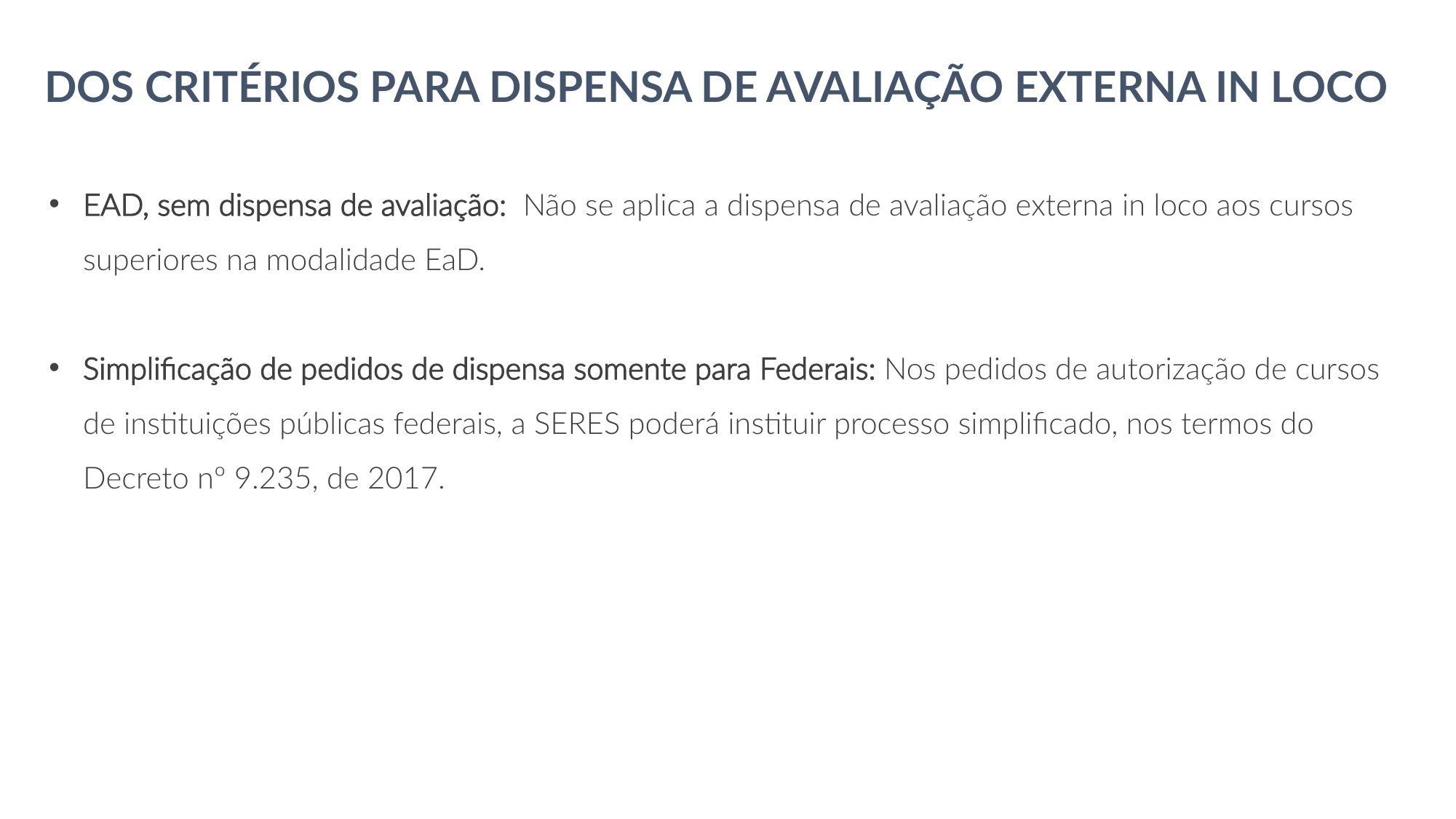

DOS CRITÉRIOS PARA DISPENSA DE AVALIAÇÃO EXTERNA IN LOCO
EAD, sem dispensa de avaliação:  Não se aplica a dispensa de avaliação externa in loco aos cursos superiores na modalidade EaD.

Simplificação de pedidos de dispensa somente para Federais: Nos pedidos de autorização de cursos de instituições públicas federais, a SERES poderá instituir processo simplificado, nos termos do Decreto nº 9.235, de 2017.